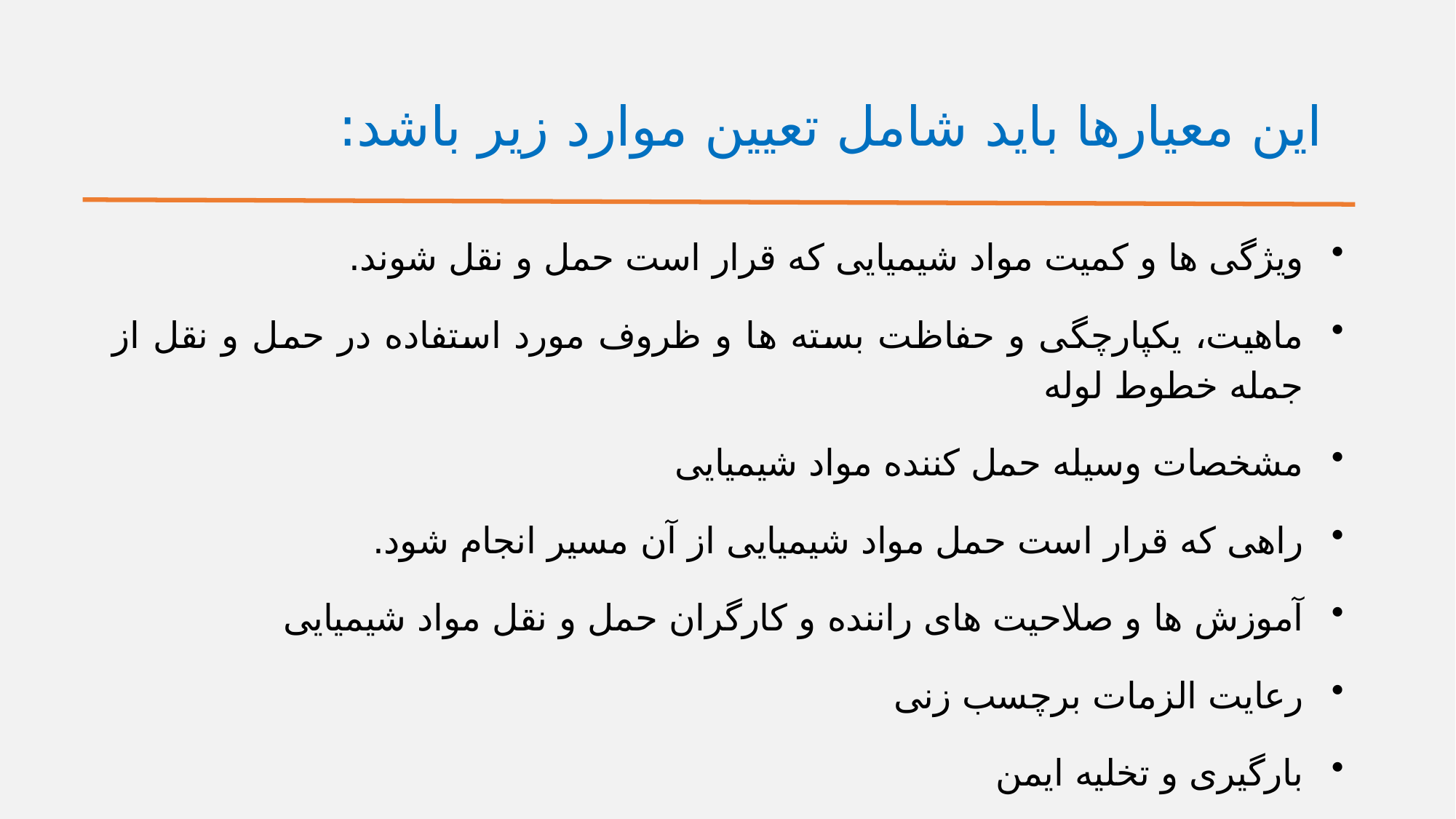

# این معیارها باید شامل تعیین موارد زیر باشد:
ویژگی ها و کمیت مواد شیمیایی که قرار است حمل و نقل شوند.
ماهیت، یکپارچگی و حفاظت بسته ها و ظروف مورد استفاده در حمل و نقل از جمله خطوط لوله
مشخصات وسیله حمل کننده مواد شیمیایی
راهی که قرار است حمل مواد شیمیایی از آن مسیر انجام شود.
آموزش ها و صلاحیت های راننده و کارگران حمل و نقل مواد شیمیایی
رعایت الزمات برچسب زنی
بارگیری و تخلیه ایمن